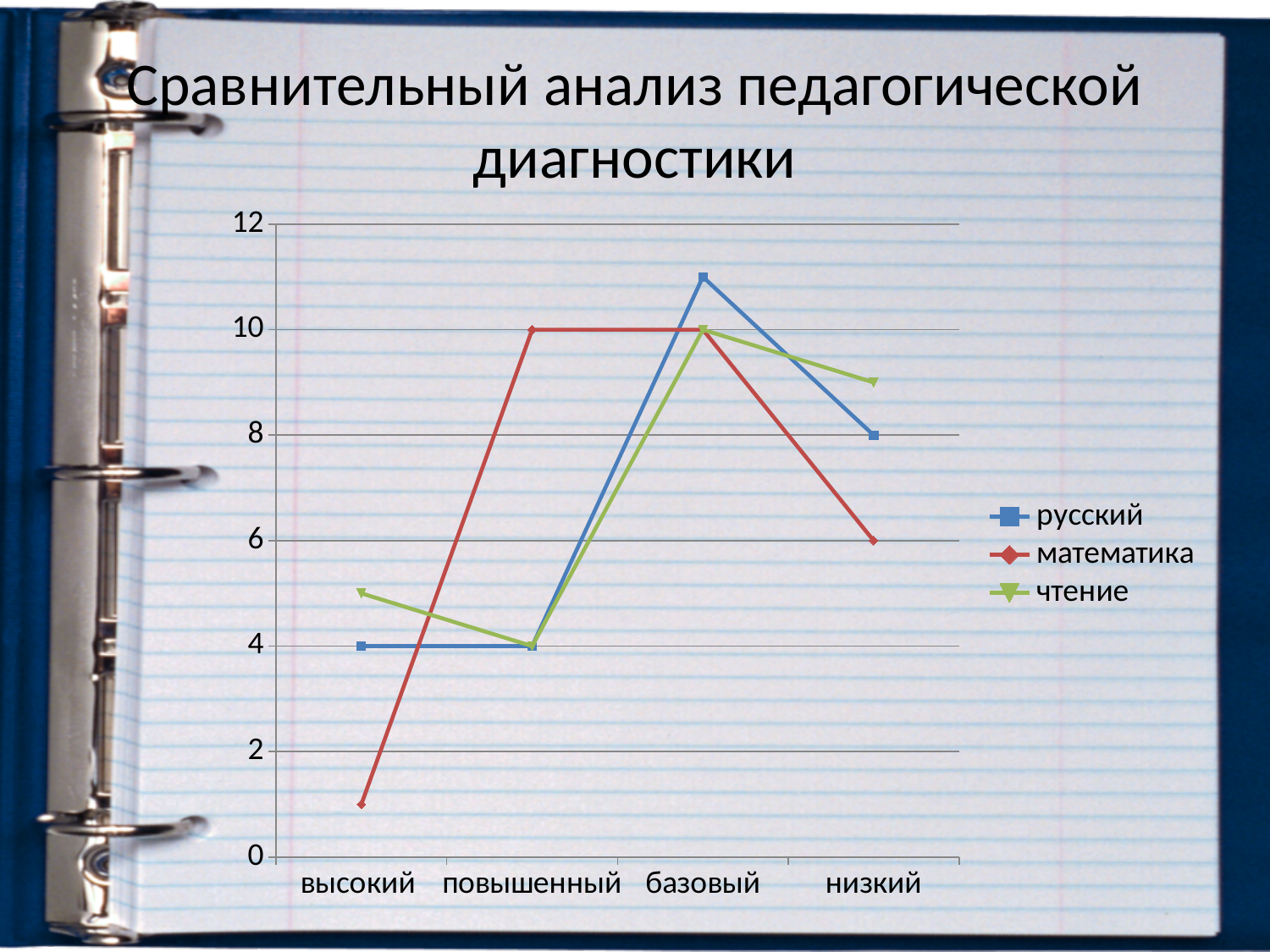

# Сравнительный анализ педагогической диагностики

### Chart

| Category | русский | математика | чтение |
|---|---|---|---|
| высокий  | 4.0 | 1.0 | 5.0 |
| повышенный | 4.0 | 10.0 | 4.0 |
| базовый | 11.0 | 10.0 | 10.0 |
| низкий | 8.0 | 6.0 | 9.0 |